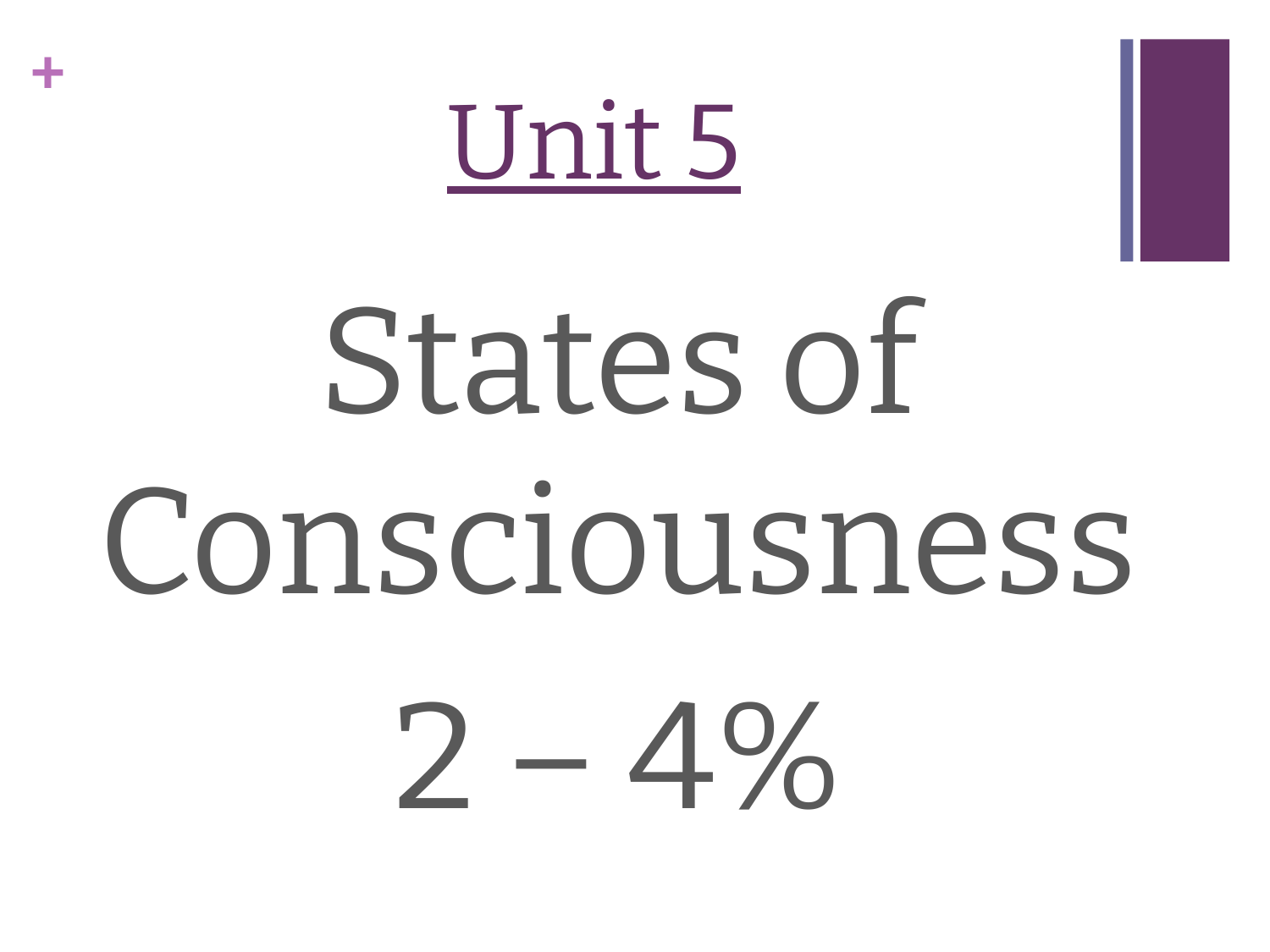

# Unit 5
States of Consciousness
2 – 4%